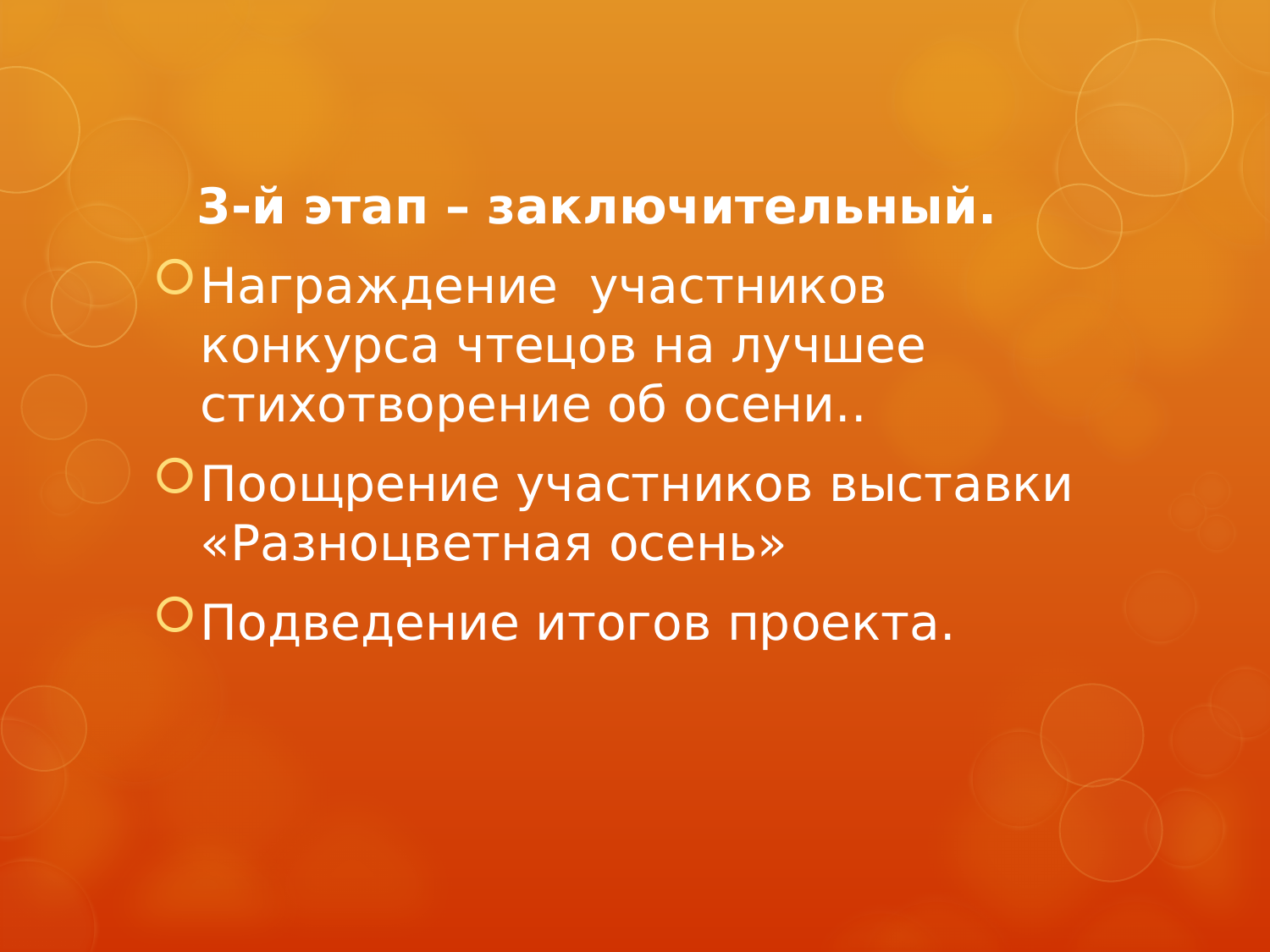

3-й этап – заключительный.
Награждение  участников конкурса чтецов на лучшее стихотворение об осени..
Поощрение участников выставки «Разноцветная осень»
Подведение итогов проекта.